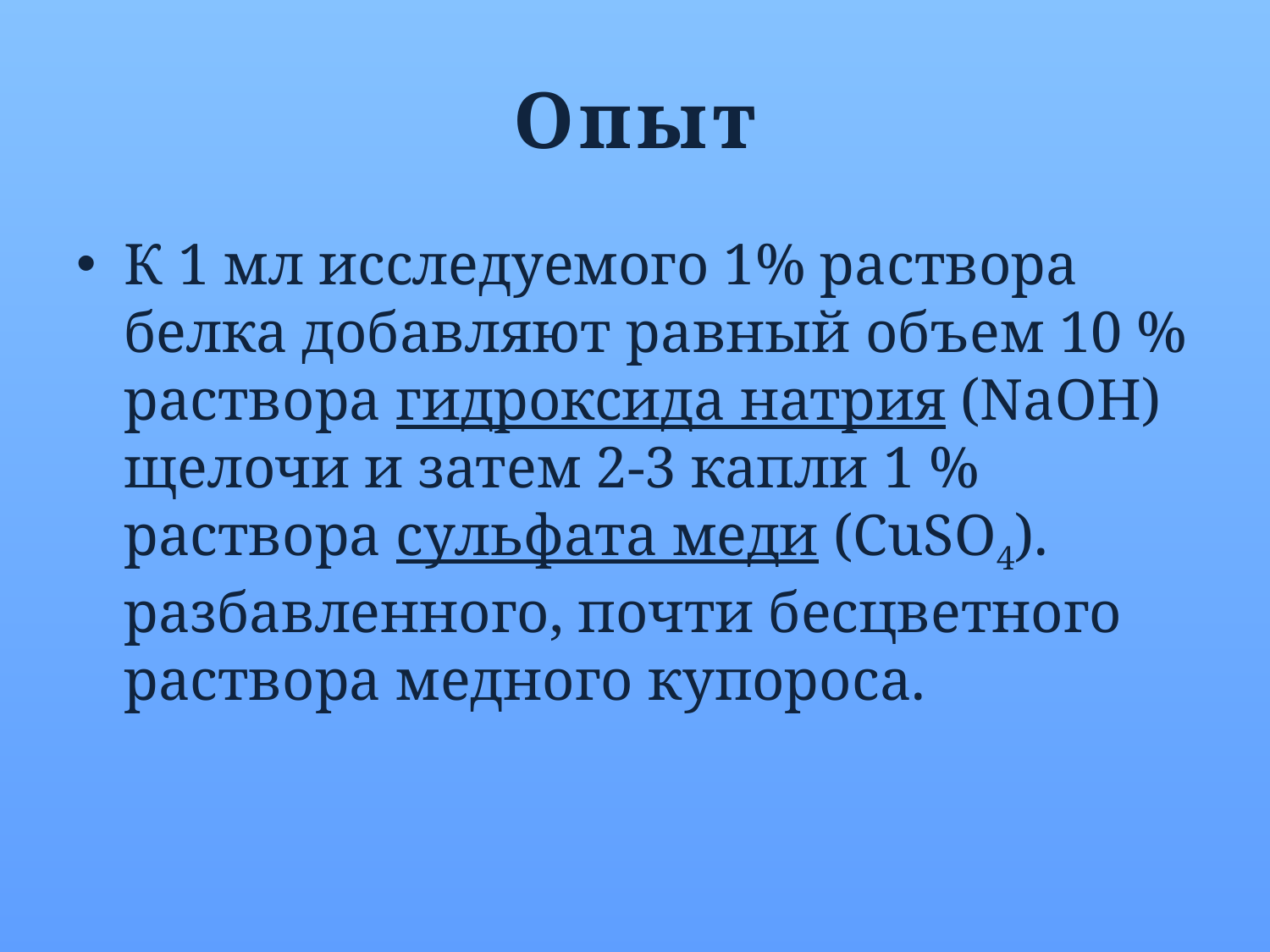

# Опыт
К 1 мл исследуемого 1% раствора белка добавляют равный объем 10 % раствора гидроксида натрия (NaOH) щелочи и затем 2-3 капли 1 % раствора сульфата меди (CuSO4). разбавленного, почти бесцветного раствора медного купороса.